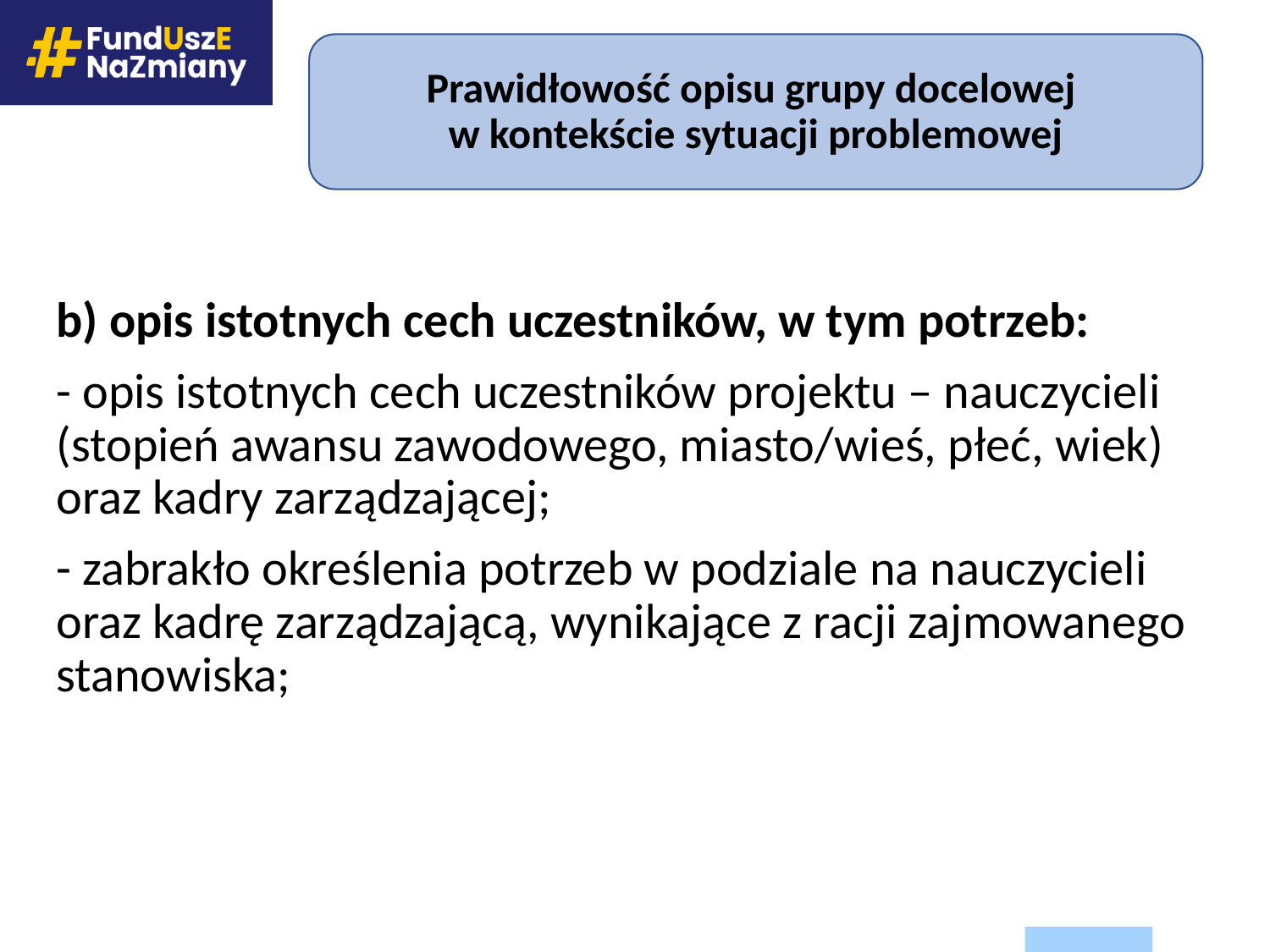

Prawidłowość opisu grupy docelowej
w kontekście sytuacji problemowej
b) opis istotnych cech uczestników, w tym potrzeb:
- opis istotnych cech uczestników projektu – nauczycieli (stopień awansu zawodowego, miasto/wieś, płeć, wiek) oraz kadry zarządzającej;
- zabrakło określenia potrzeb w podziale na nauczycieli oraz kadrę zarządzającą, wynikające z racji zajmowanego stanowiska;